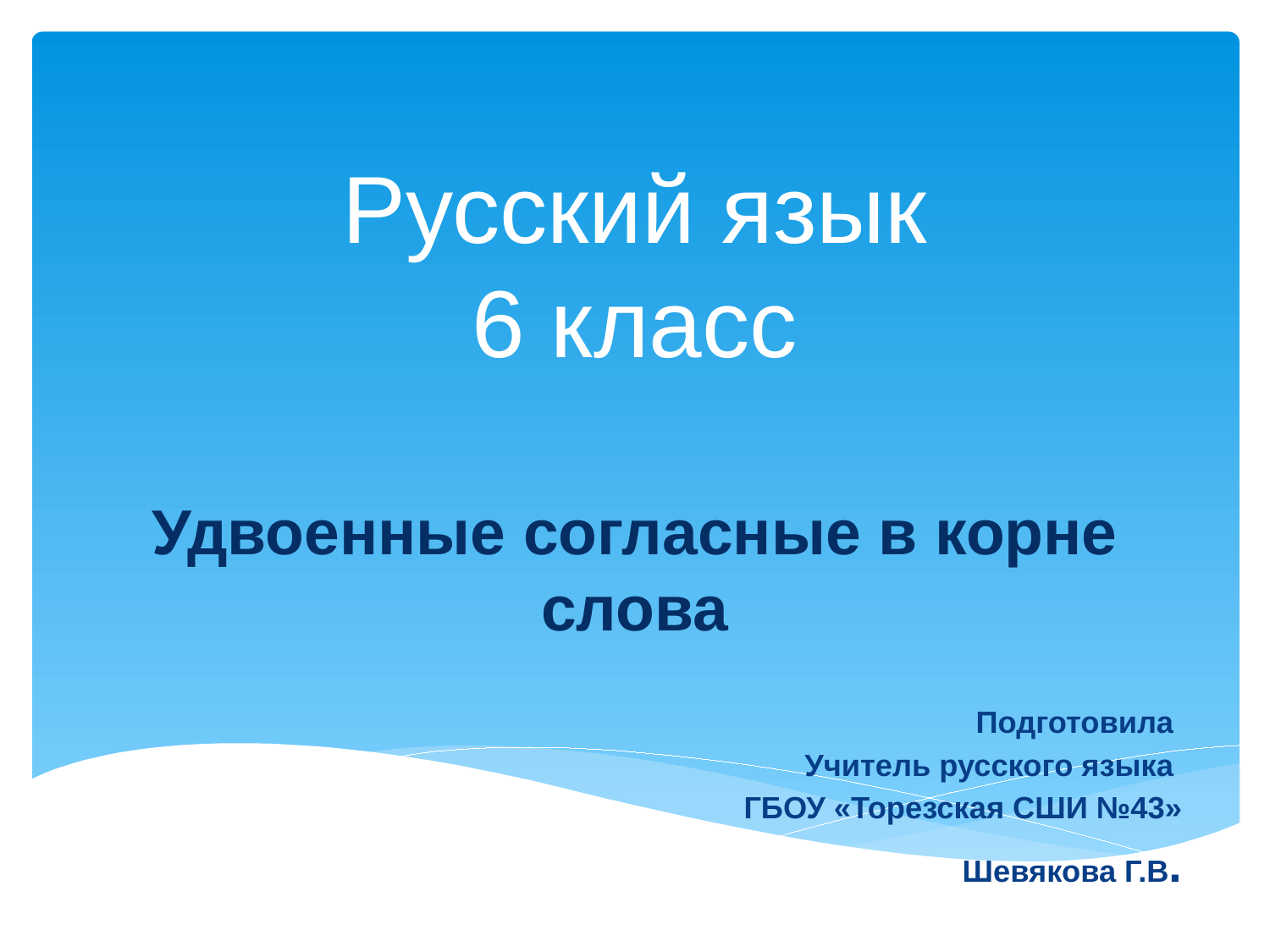

# Русский язык 6 класс Удвоенные согласные в корне слова
Подготовила
Учитель русского языка
ГБОУ «Торезская СШИ №43»
 Шевякова Г.В.